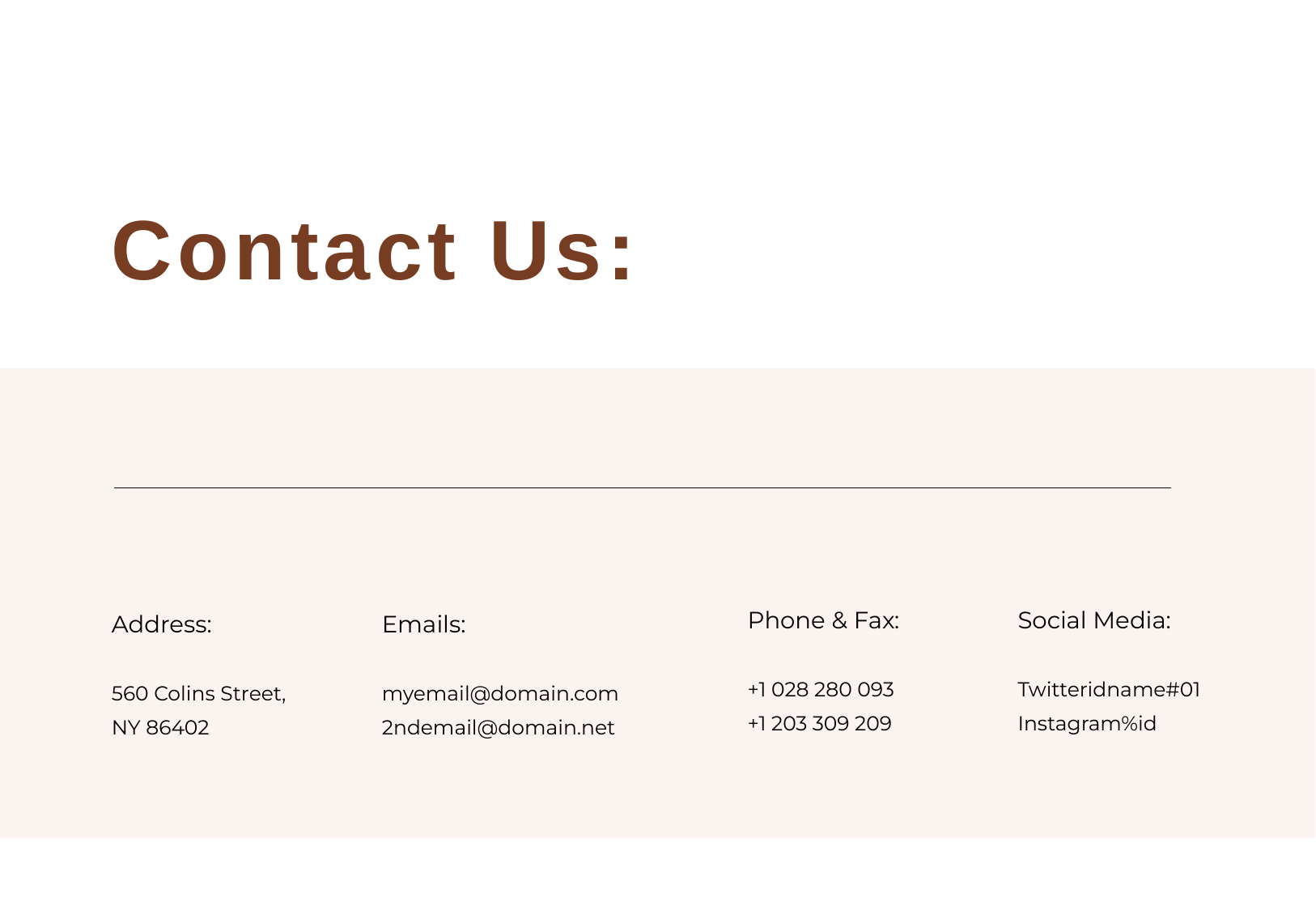

Contact Us:

Phone & Fax:

+1 028 280 093
+1 203 309 209
Social Media:

Twitteridname#01
Instagram%id
Address:

560 Colins Street,
NY 86402
Emails:

myemail@domain.com
2ndemail@domain.net